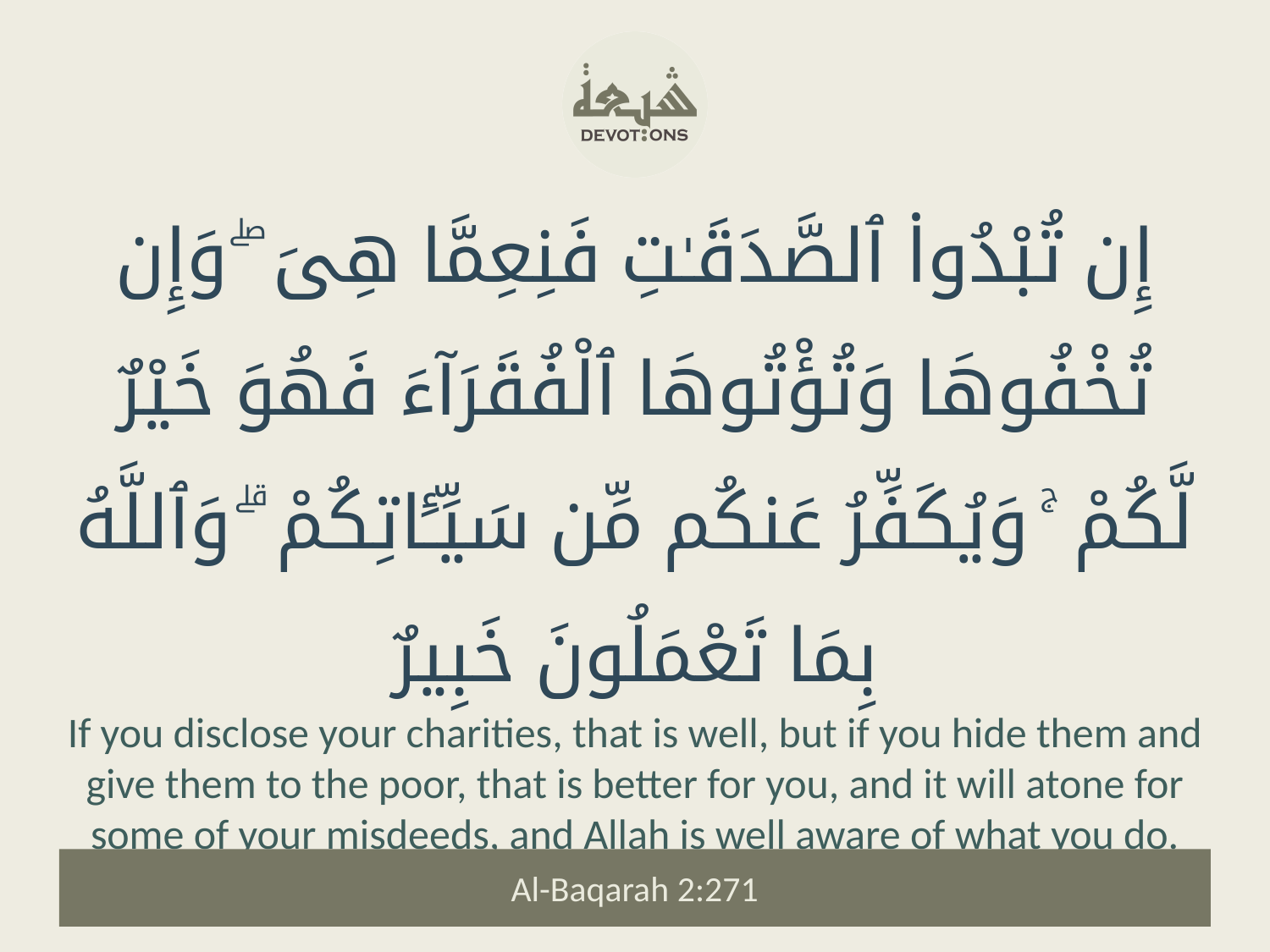

إِن تُبْدُوا۟ ٱلصَّدَقَـٰتِ فَنِعِمَّا هِىَ ۖ وَإِن تُخْفُوهَا وَتُؤْتُوهَا ٱلْفُقَرَآءَ فَهُوَ خَيْرٌ لَّكُمْ ۚ وَيُكَفِّرُ عَنكُم مِّن سَيِّـَٔاتِكُمْ ۗ وَٱللَّهُ بِمَا تَعْمَلُونَ خَبِيرٌ
If you disclose your charities, that is well, but if you hide them and give them to the poor, that is better for you, and it will atone for some of your misdeeds, and Allah is well aware of what you do.
Al-Baqarah 2:271